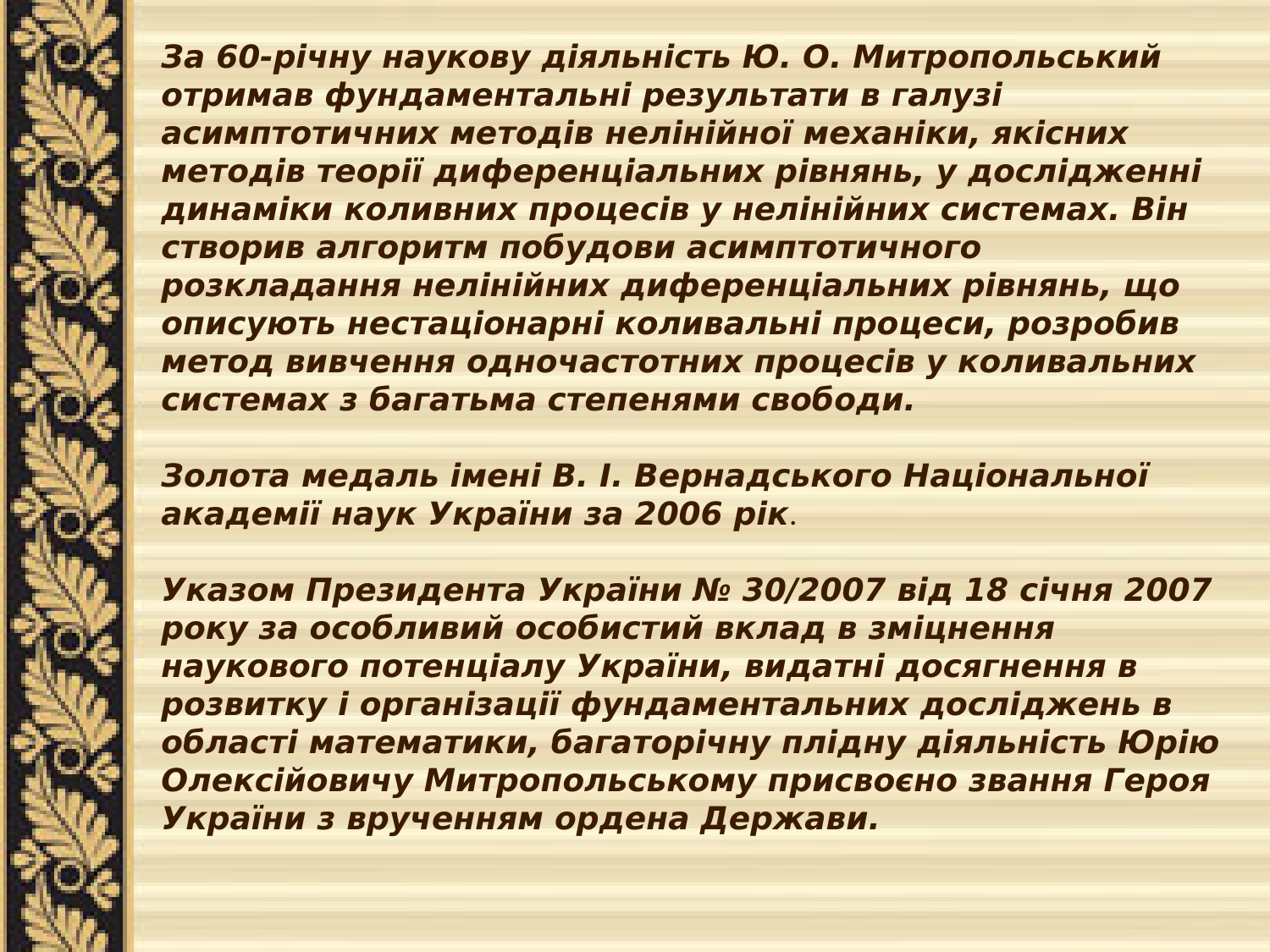

За 60-річну наукову діяльність Ю. О. Митропольський отримав фундаментальні результати в галузі асимптотичних методів нелінійної механіки, якісних методів теорії диференціальних рівнянь, у дослідженні динаміки коливних процесів у нелінійних системах. Він створив алгоритм побудови асимптотичного розкладання нелінійних диференціальних рівнянь, що описують нестаціонарні коливальні процеси, розробив метод вивчення одночастотних процесів у коливальних системах з багатьма степенями свободи.

Золота медаль імені В. І. Вернадського Національної академії наук України за 2006 рік.

Указом Президента України № 30/2007 від 18 січня 2007 року за особливий особистий вклад в зміцнення наукового потенціалу України, видатні досягнення в розвитку і організації фундаментальних досліджень в області математики, багаторічну плідну діяльність Юрію Олексійовичу Митропольському присвоєно звання Героя України з врученням ордена Держави.